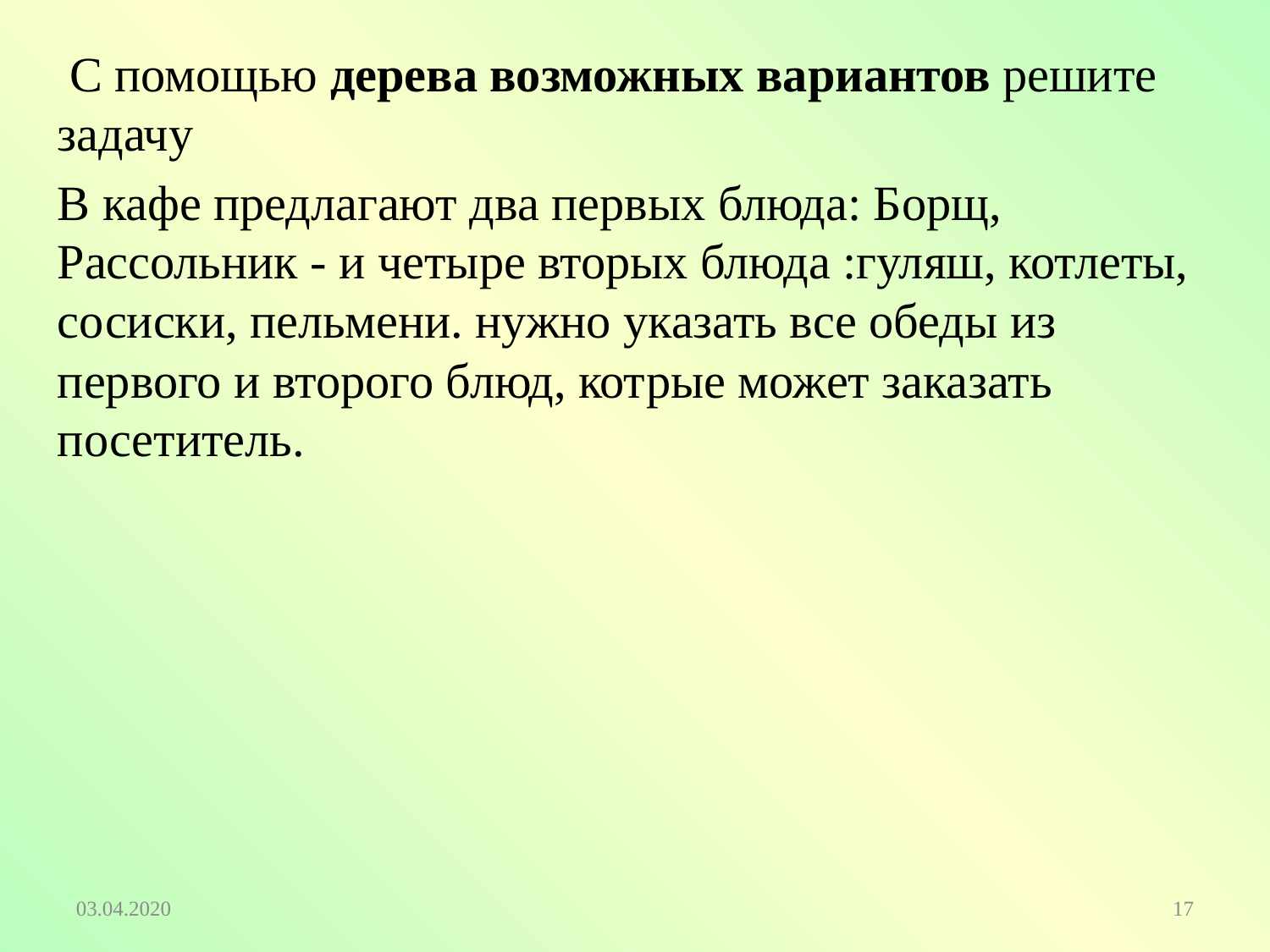

С помощью дерева возможных вариантов решите задачу
В кафе предлагают два первых блюда: Борщ, Рассольник - и четыре вторых блюда :гуляш, котлеты, сосиски, пельмени. нужно указать все обеды из первого и второго блюд, котрые может заказать посетитель.
03.04.2020
17